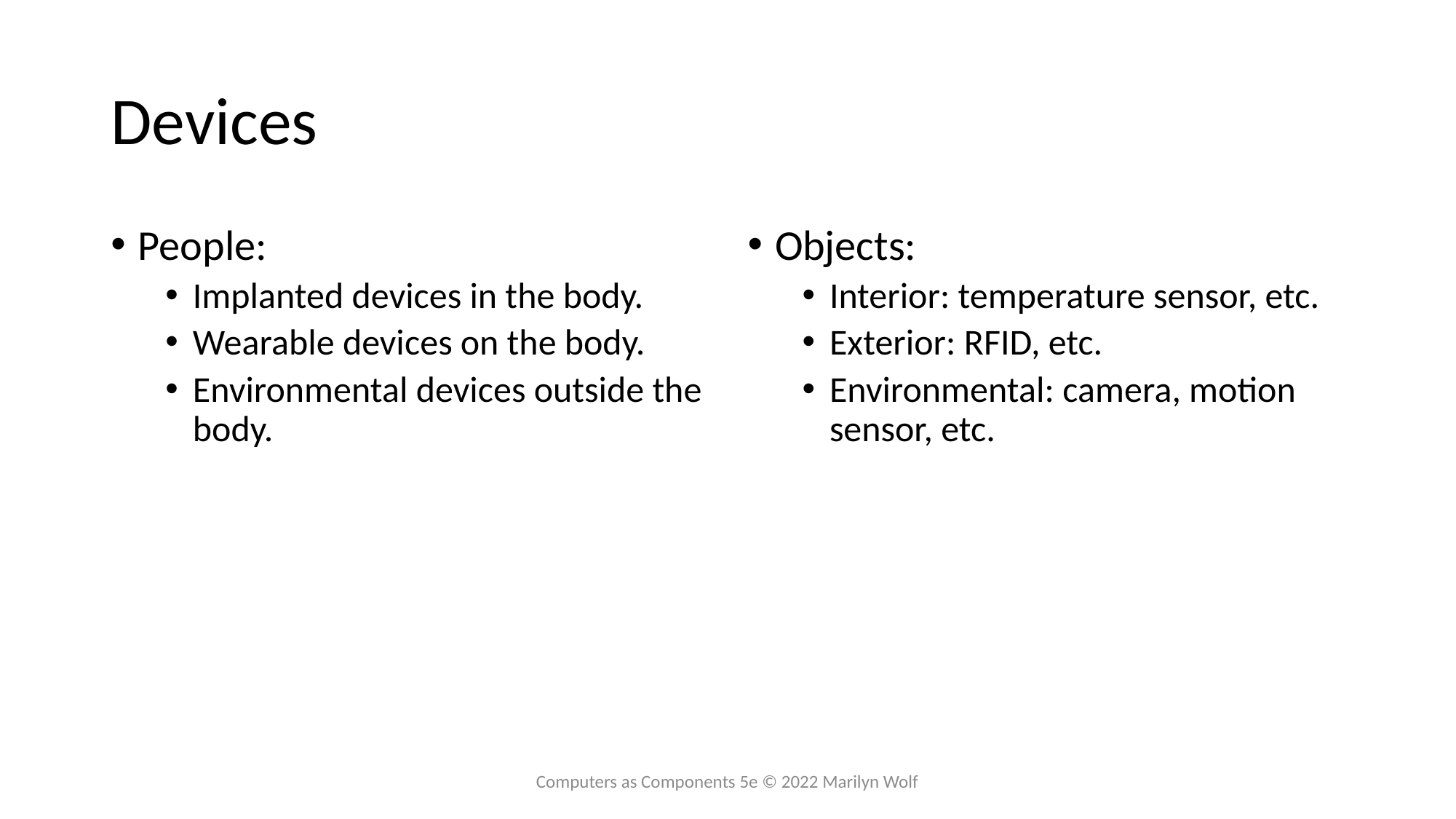

# Devices
People:
Implanted devices in the body.
Wearable devices on the body.
Environmental devices outside the body.
Objects:
Interior: temperature sensor, etc.
Exterior: RFID, etc.
Environmental: camera, motion sensor, etc.
Computers as Components 5e © 2022 Marilyn Wolf